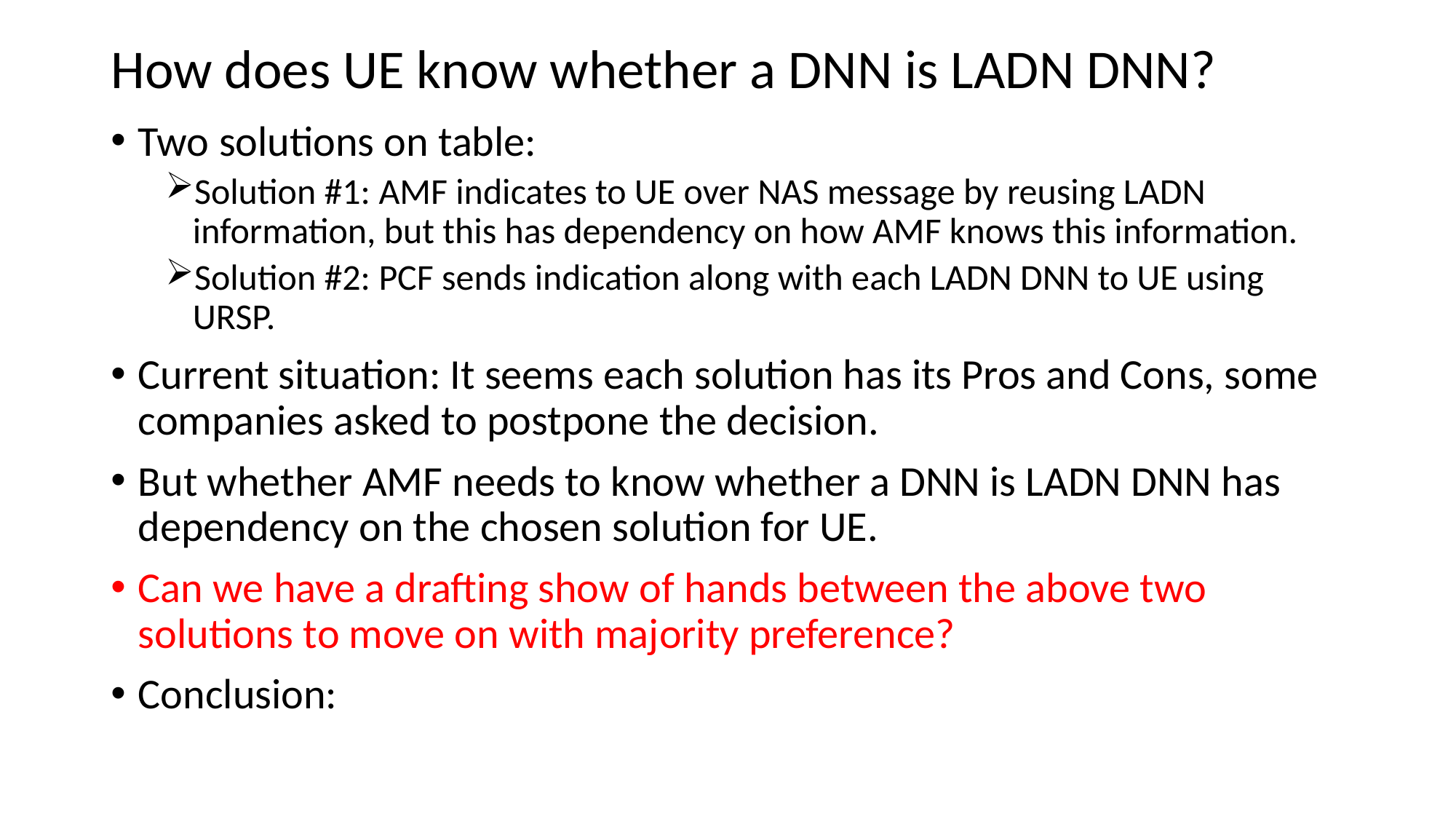

# How does UE know whether a DNN is LADN DNN?
Two solutions on table:
Solution #1: AMF indicates to UE over NAS message by reusing LADN information, but this has dependency on how AMF knows this information.
Solution #2: PCF sends indication along with each LADN DNN to UE using URSP.
Current situation: It seems each solution has its Pros and Cons, some companies asked to postpone the decision.
But whether AMF needs to know whether a DNN is LADN DNN has dependency on the chosen solution for UE.
Can we have a drafting show of hands between the above two solutions to move on with majority preference?
Conclusion: